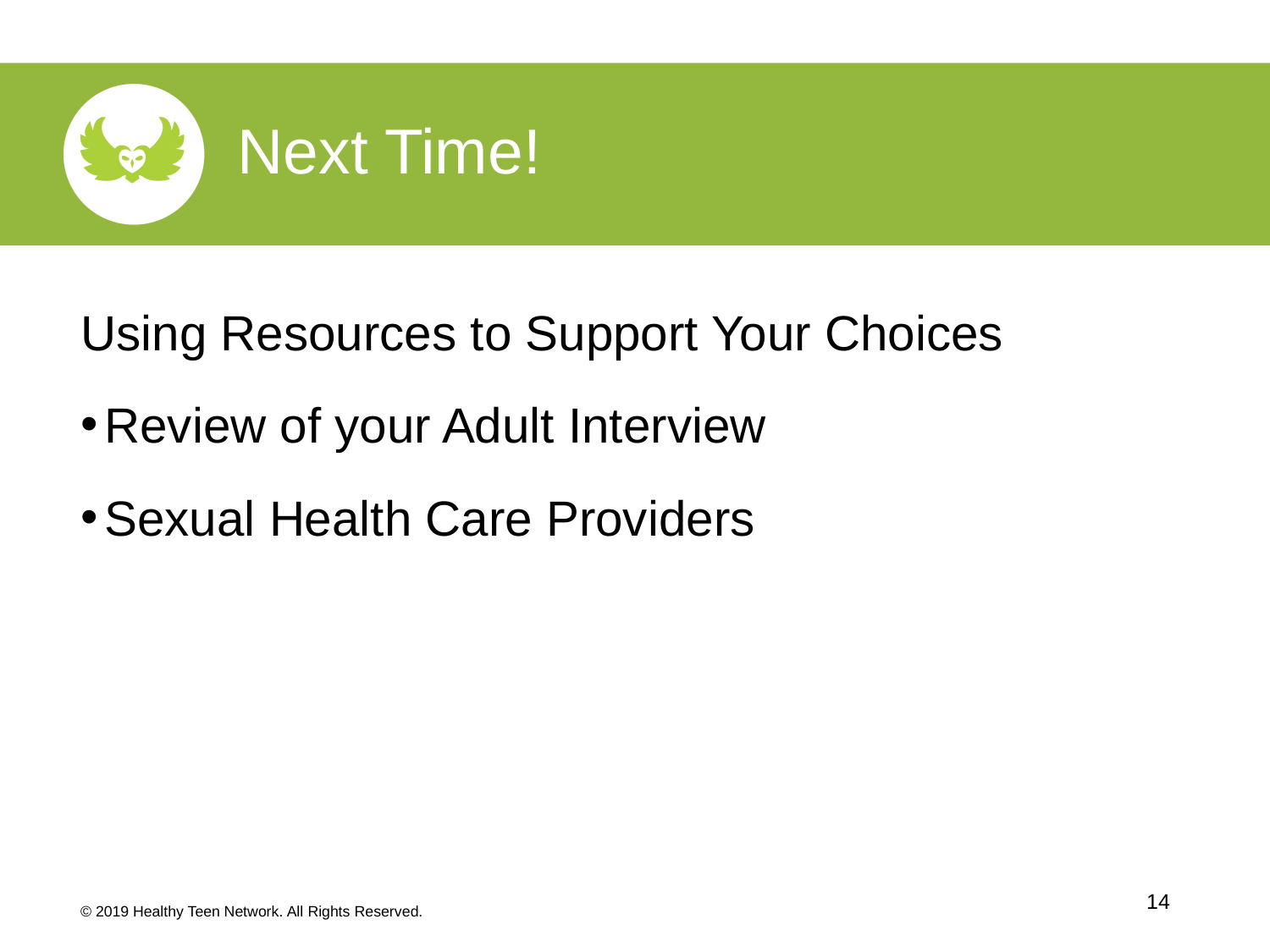

Next Time!
Using Resources to Support Your Choices​
Review of your Adult Interview​
Sexual Health Care Providers​